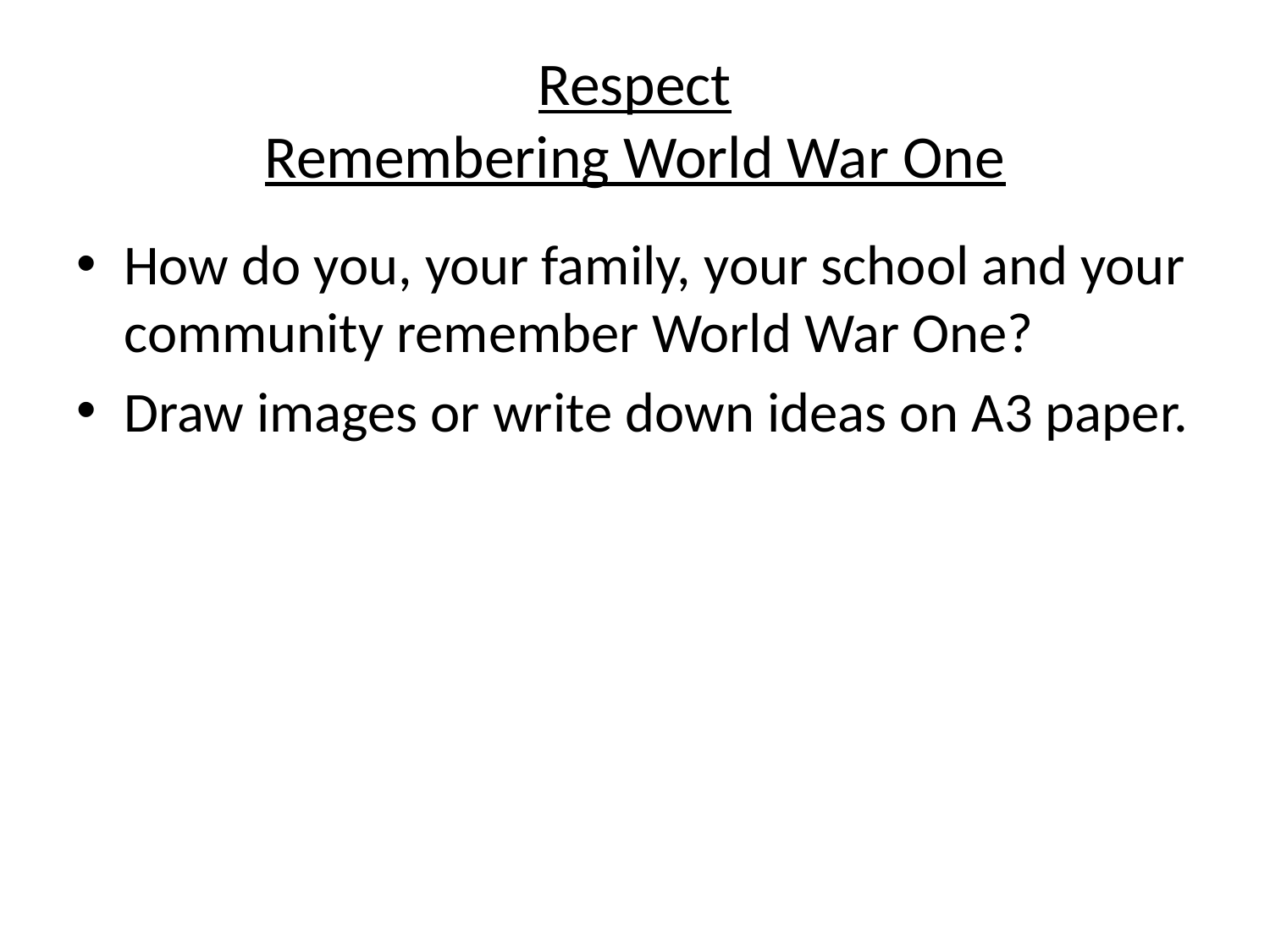

# Respect Remembering World War One
How do you, your family, your school and your community remember World War One?
Draw images or write down ideas on A3 paper.